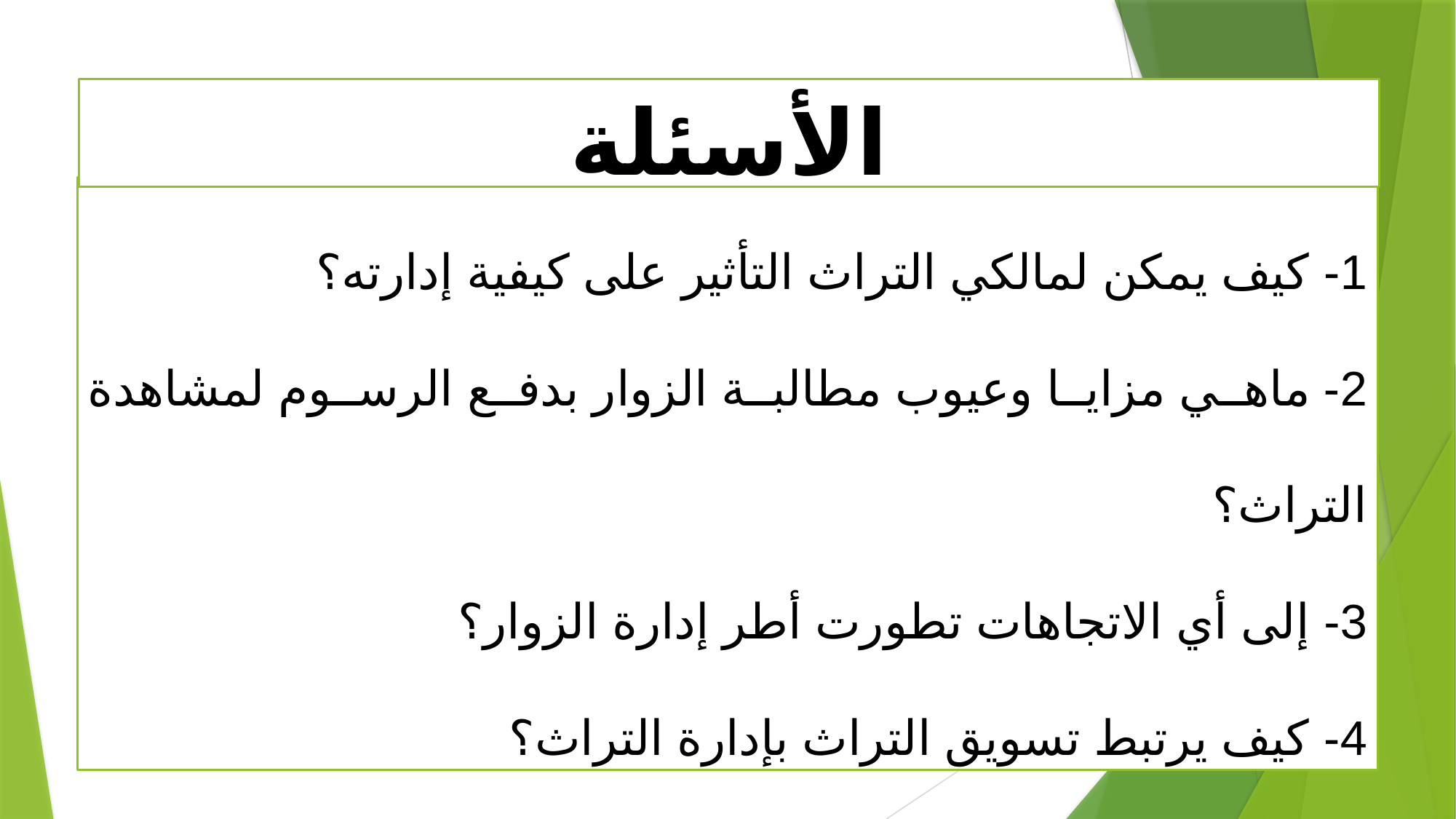

# الأسئلة
1- كيف يمكن لمالكي التراث التأثير على كيفية إدارته؟
2- ماهي مزايا وعيوب مطالبة الزوار بدفع الرسوم لمشاهدة التراث؟
3- إلى أي الاتجاهات تطورت أطر إدارة الزوار؟
4- كيف يرتبط تسويق التراث بإدارة التراث؟